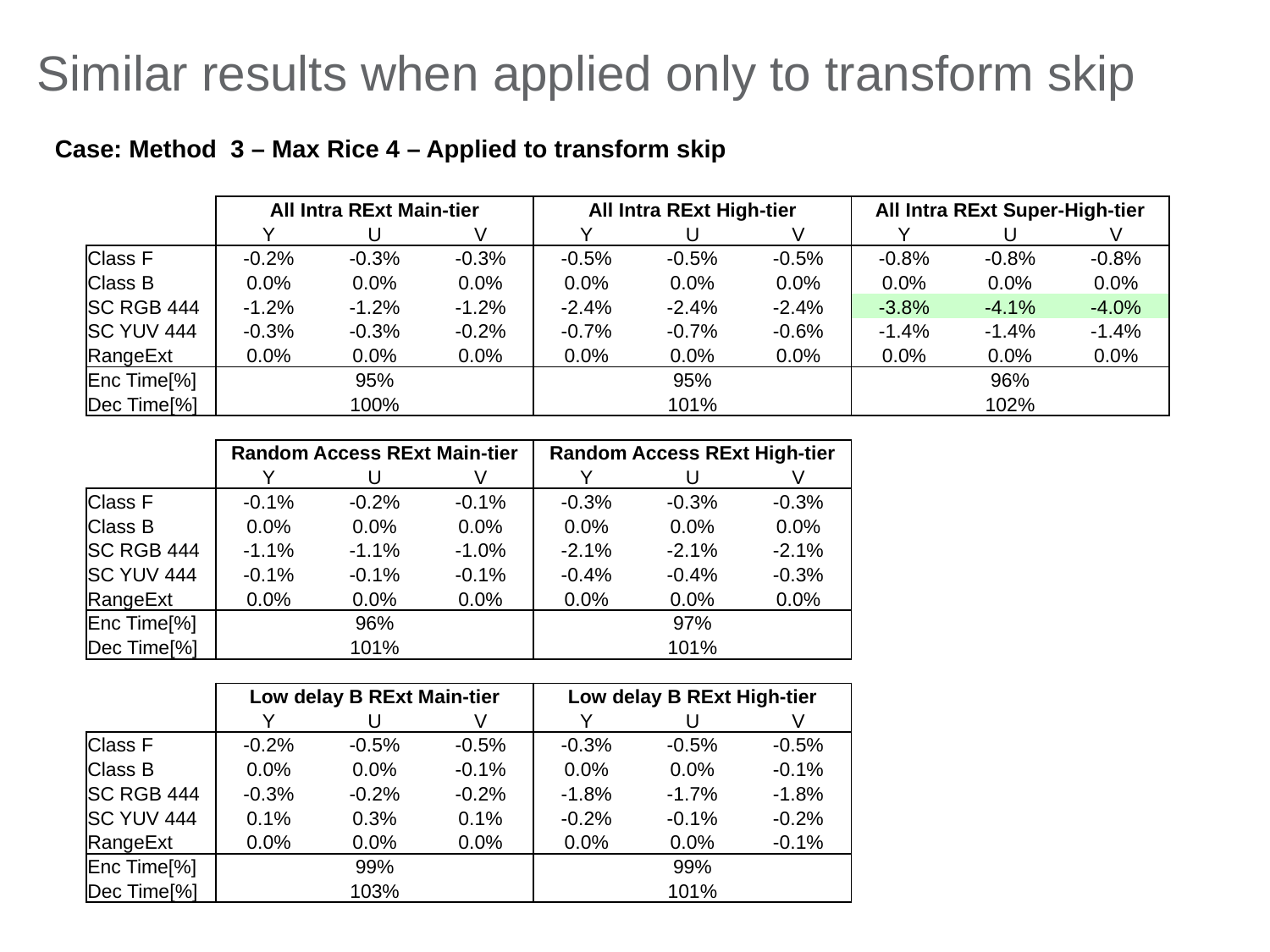

# Similar results when applied only to transform skip

Case: Method  3 – Max Rice 4 – Applied to transform skip

|  | All Intra RExt Main-tier |  |  | All Intra RExt High-tier |  |  | All Intra RExt Super-High-tier |  |  |
| --- | --- | --- | --- | --- | --- | --- | --- | --- | --- |
|  | Y | U | V | Y | U | V | Y | U | V |
| Class F | -0.2% | -0.3% | -0.3% | -0.5% | -0.5% | -0.5% | -0.8% | -0.8% | -0.8% |
| Class B | 0.0% | 0.0% | 0.0% | 0.0% | 0.0% | 0.0% | 0.0% | 0.0% | 0.0% |
| SC RGB 444 | -1.2% | -1.2% | -1.2% | -2.4% | -2.4% | -2.4% | -3.8% | -4.1% | -4.0% |
| SC YUV 444 | -0.3% | -0.3% | -0.2% | -0.7% | -0.7% | -0.6% | -1.4% | -1.4% | -1.4% |
| RangeExt | 0.0% | 0.0% | 0.0% | 0.0% | 0.0% | 0.0% | 0.0% | 0.0% | 0.0% |
| Enc Time[%] | 95% |  |  | 95% |  |  | 96% |  |  |
| Dec Time[%] | 100% |  |  | 101% |  |  | 102% |  |  |
|  |  |  |  |  |  |  |  |  |  |
|  | Random Access RExt Main-tier |  |  | Random Access RExt High-tier |  |  |  |  |  |
|  | Y | U | V | Y | U | V |  |  |  |
| Class F | -0.1% | -0.2% | -0.1% | -0.3% | -0.3% | -0.3% |  |  |  |
| Class B | 0.0% | 0.0% | 0.0% | 0.0% | 0.0% | 0.0% |  |  |  |
| SC RGB 444 | -1.1% | -1.1% | -1.0% | -2.1% | -2.1% | -2.1% |  |  |  |
| SC YUV 444 | -0.1% | -0.1% | -0.1% | -0.4% | -0.4% | -0.3% |  |  |  |
| RangeExt | 0.0% | 0.0% | 0.0% | 0.0% | 0.0% | 0.0% |  |  |  |
| Enc Time[%] | 96% |  |  | 97% |  |  |  |  |  |
| Dec Time[%] | 101% |  |  | 101% |  |  |  |  |  |
|  |  |  |  |  |  |  |  |  |  |
|  | Low delay B RExt Main-tier |  |  | Low delay B RExt High-tier |  |  |  |  |  |
|  | Y | U | V | Y | U | V |  |  |  |
| Class F | -0.2% | -0.5% | -0.5% | -0.3% | -0.5% | -0.5% |  |  |  |
| Class B | 0.0% | 0.0% | -0.1% | 0.0% | 0.0% | -0.1% |  |  |  |
| SC RGB 444 | -0.3% | -0.2% | -0.2% | -1.8% | -1.7% | -1.8% |  |  |  |
| SC YUV 444 | 0.1% | 0.3% | 0.1% | -0.2% | -0.1% | -0.2% |  |  |  |
| RangeExt | 0.0% | 0.0% | 0.0% | 0.0% | 0.0% | -0.1% |  |  |  |
| Enc Time[%] | 99% |  |  | 99% |  |  |  |  |  |
| Dec Time[%] | 103% |  |  | 101% |  |  |  |  |  |